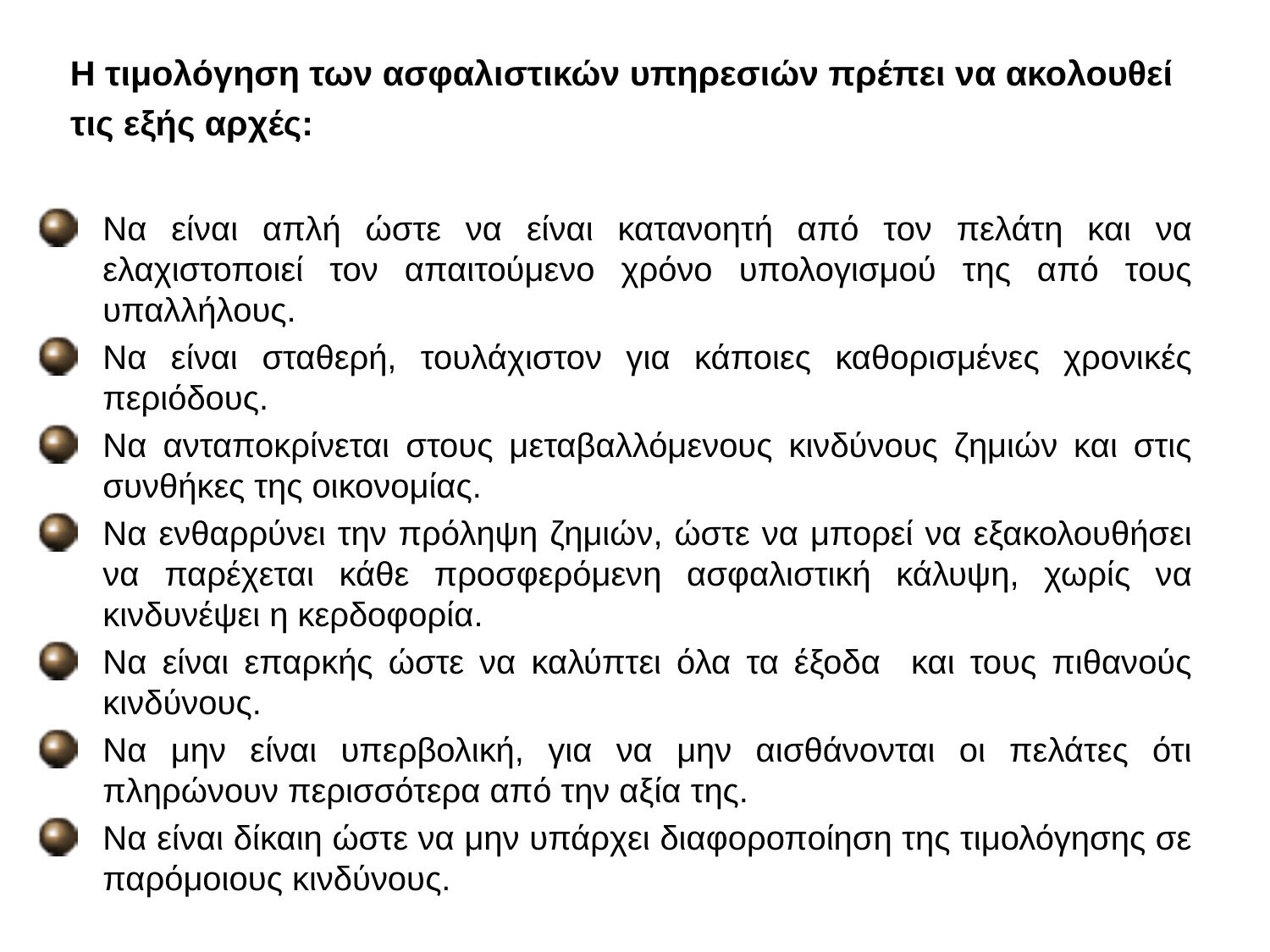

Η τιμολόγηση των ασφαλιστικών υπηρεσιών πρέπει να ακολουθεί τις εξής αρχές:

Να είναι απλή ώστε να είναι κατανοητή από τον πελάτη και να ελαχιστοποιεί τον απαιτούμενο χρόνο υπολογισμού της από τους υπαλλήλους.
Να είναι σταθερή, τουλάχιστον για κάποιες καθορισμένες χρονικές περιόδους.
Να ανταποκρίνεται στους μεταβαλλόμενους κινδύνους ζημιών και στις συνθήκες της οικονομίας.
Να ενθαρρύνει την πρόληψη ζημιών, ώστε να μπορεί να εξακολουθήσει να παρέχεται κάθε προσφερόμενη ασφαλιστική κάλυψη, χωρίς να κινδυνέψει η κερδοφορία.
Να είναι επαρκής ώστε να καλύπτει όλα τα έξοδα  και τους πιθανούς κινδύνους.
Να μην είναι υπερβολική, για να μην αισθάνονται οι πελάτες ότι πληρώνουν περισσότερα από την αξία της.
Να είναι δίκαιη ώστε να μην υπάρχει διαφοροποίηση της τιμολόγησης σε παρόμοιους κινδύνους.